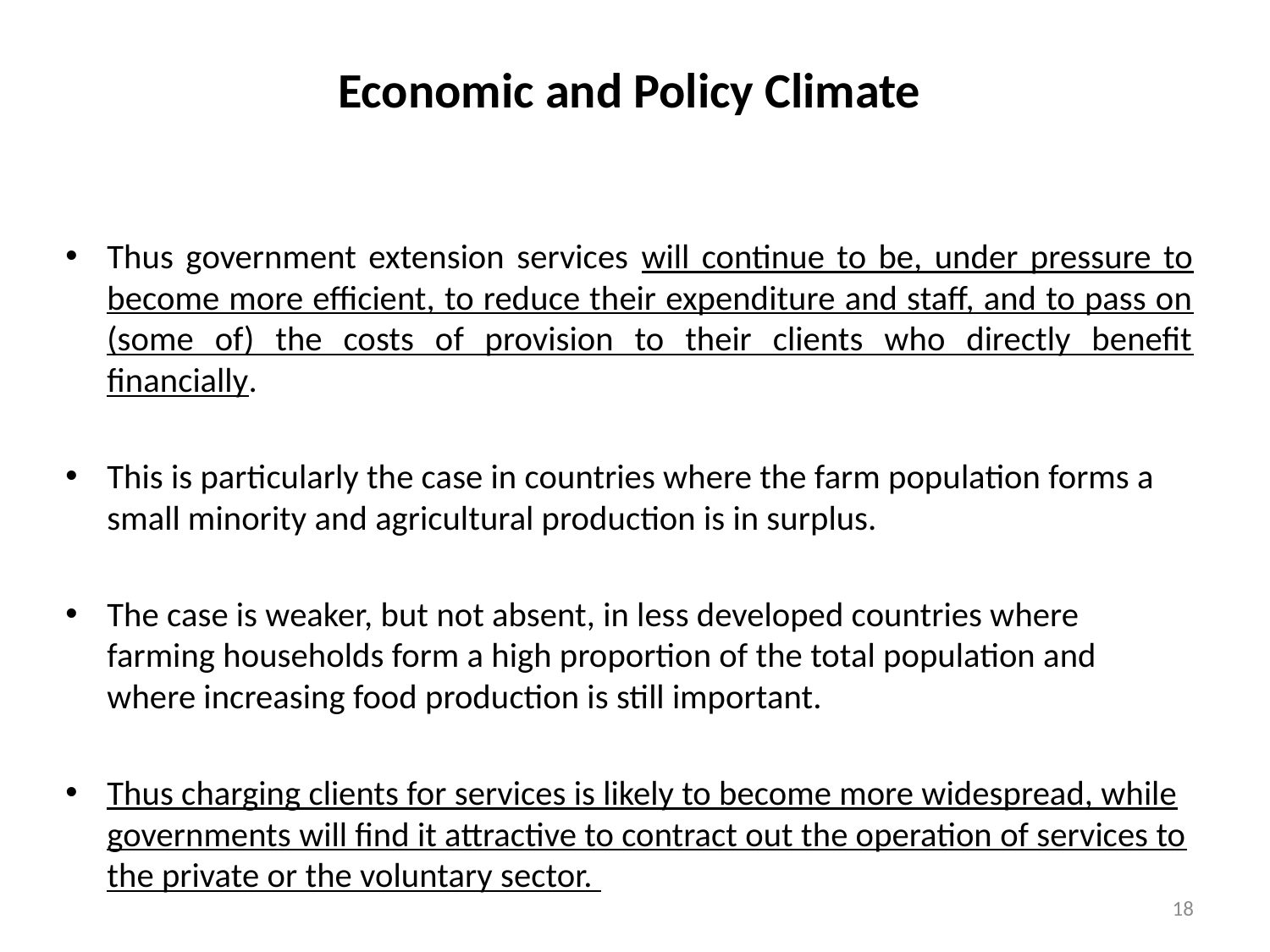

# Economic and Policy Climate

Thus government extension services will continue to be, under pressure to become more efficient, to reduce their expenditure and staff, and to pass on (some of) the costs of provision to their clients who directly benefit financially.

This is particularly the case in countries where the farm population forms a small minority and agricultural production is in surplus.

The case is weaker, but not absent, in less developed countries where farming households form a high proportion of the total population and where increasing food production is still important.

Thus charging clients for services is likely to become more widespread, while governments will find it attractive to contract out the operation of services to the private or the voluntary sector.

18